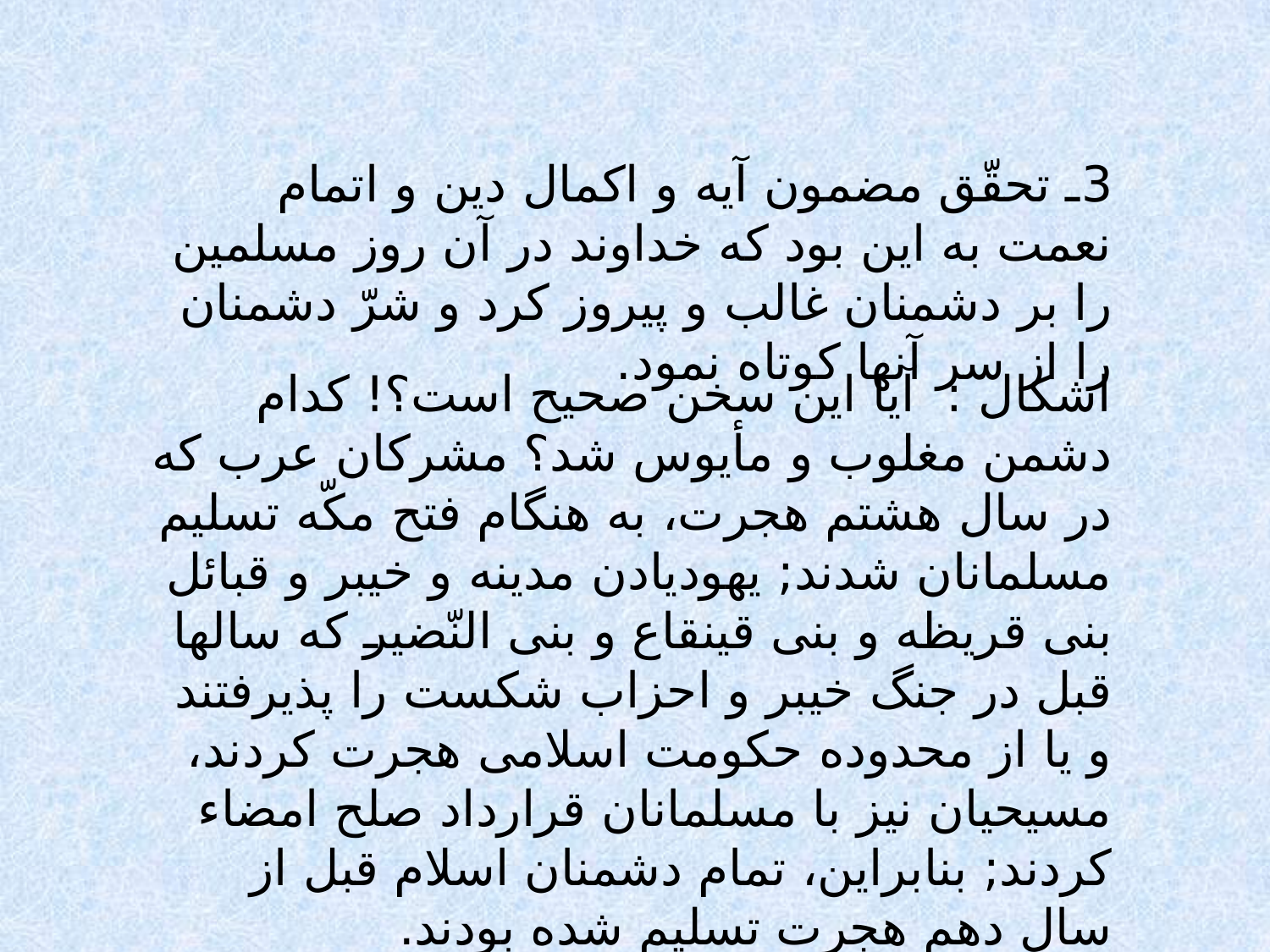

3ـ تحقّق مضمون آيه و اكمال دين و اتمام نعمت به اين بود كه خداوند در آن روز مسلمين را بر دشمنان غالب و پيروز كرد و شرّ دشمنان را از سر آنها كوتاه نمود.
اشكال :  آيا اين سخن صحيح است؟! كدام دشمن مغلوب و مأيوس شد؟ مشركان عرب كه در سال هشتم هجرت، به هنگام فتح مكّه تسليم مسلمانان شدند; يهوديادن مدينه و خيبر و قبائل بنى قريظه و بنى قينقاع و بنى النّضير كه سالها قبل در جنگ خيبر و احزاب شكست را پذيرفتند و يا از محدوده حكومت اسلامى هجرت كردند، مسيحيان نيز با مسلمانان قرارداد صلح امضاء كردند; بنابراين، تمام دشمنان اسلام قبل از سال دهم هجرت تسليم شده بودند.